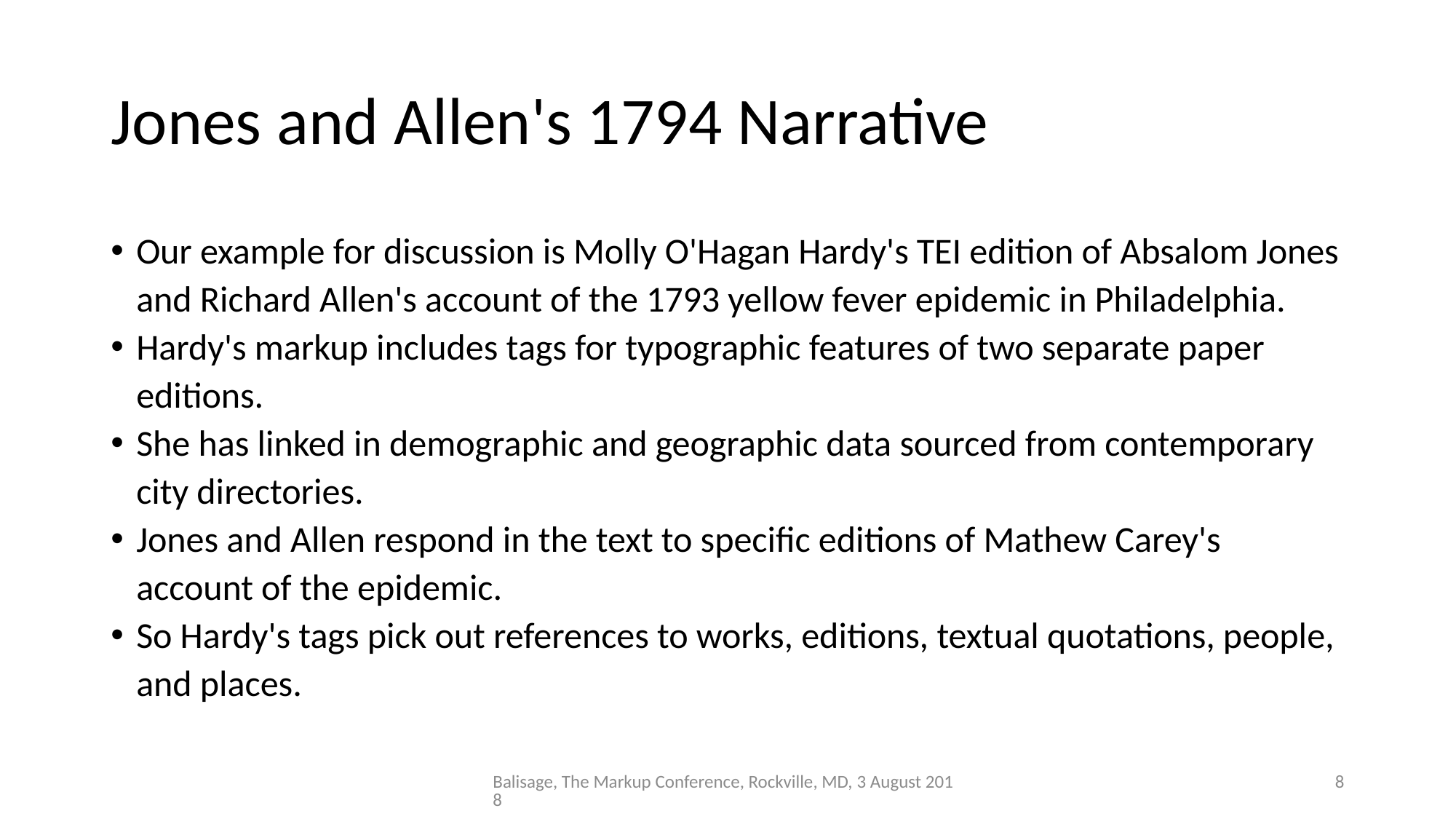

# Jones and Allen's 1794 Narrative
Our example for discussion is Molly O'Hagan Hardy's TEI edition of Absalom Jones and Richard Allen's account of the 1793 yellow fever epidemic in Philadelphia.
Hardy's markup includes tags for typographic features of two separate paper editions.
She has linked in demographic and geographic data sourced from contemporary city directories.
Jones and Allen respond in the text to specific editions of Mathew Carey's account of the epidemic.
So Hardy's tags pick out references to works, editions, textual quotations, people, and places.
Balisage, The Markup Conference, Rockville, MD, 3 August 2018
8